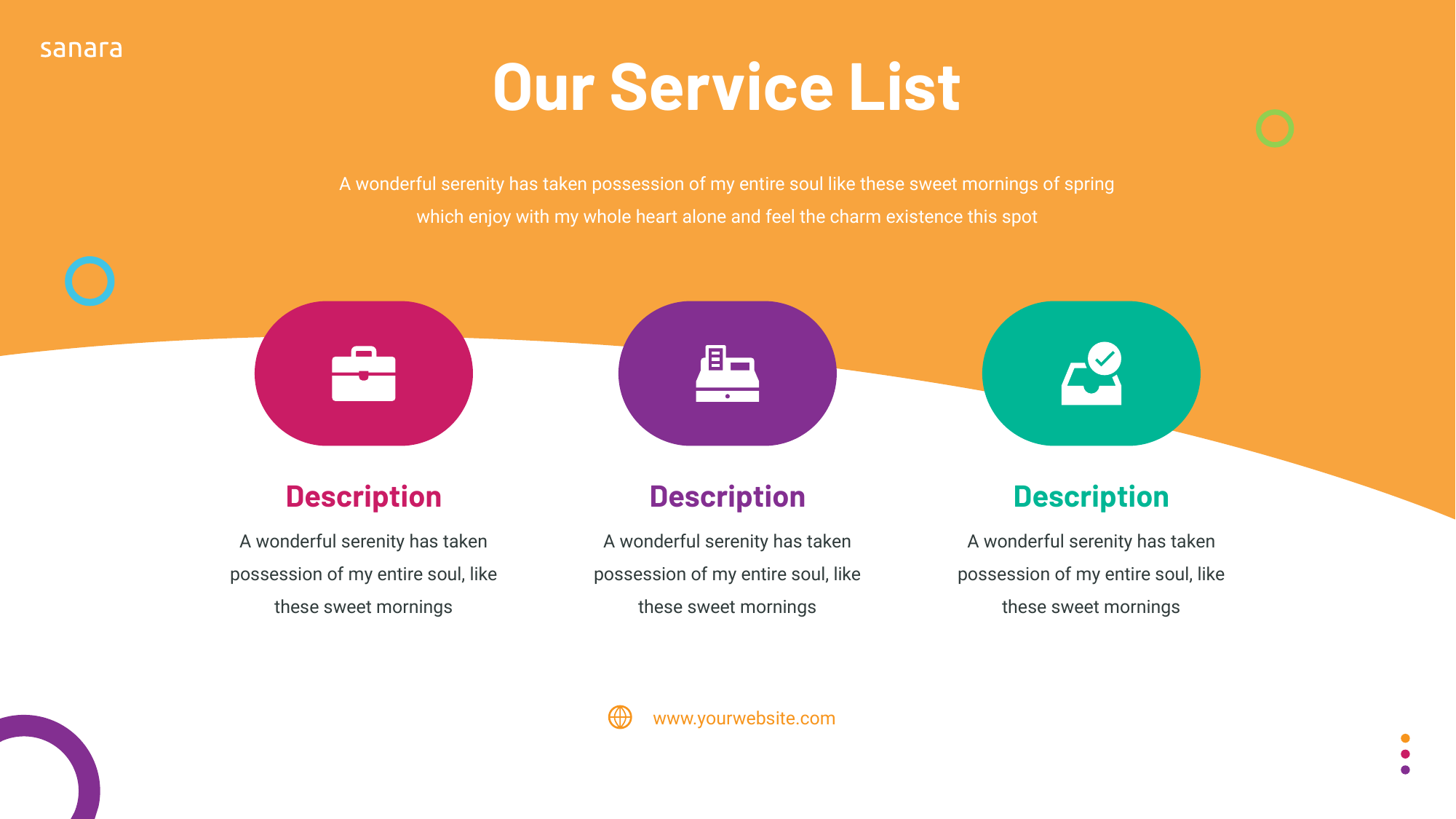

# Our Service List

A wonderful serenity has taken possession of my entire soul like these sweet mornings of spring which enjoy with my whole heart alone and feel the charm existence this spot

Description
Description
Description
A wonderful serenity has taken possession of my entire soul, like these sweet mornings
A wonderful serenity has taken possession of my entire soul, like these sweet mornings
A wonderful serenity has taken possession of my entire soul, like these sweet mornings
www.yourwebsite.com